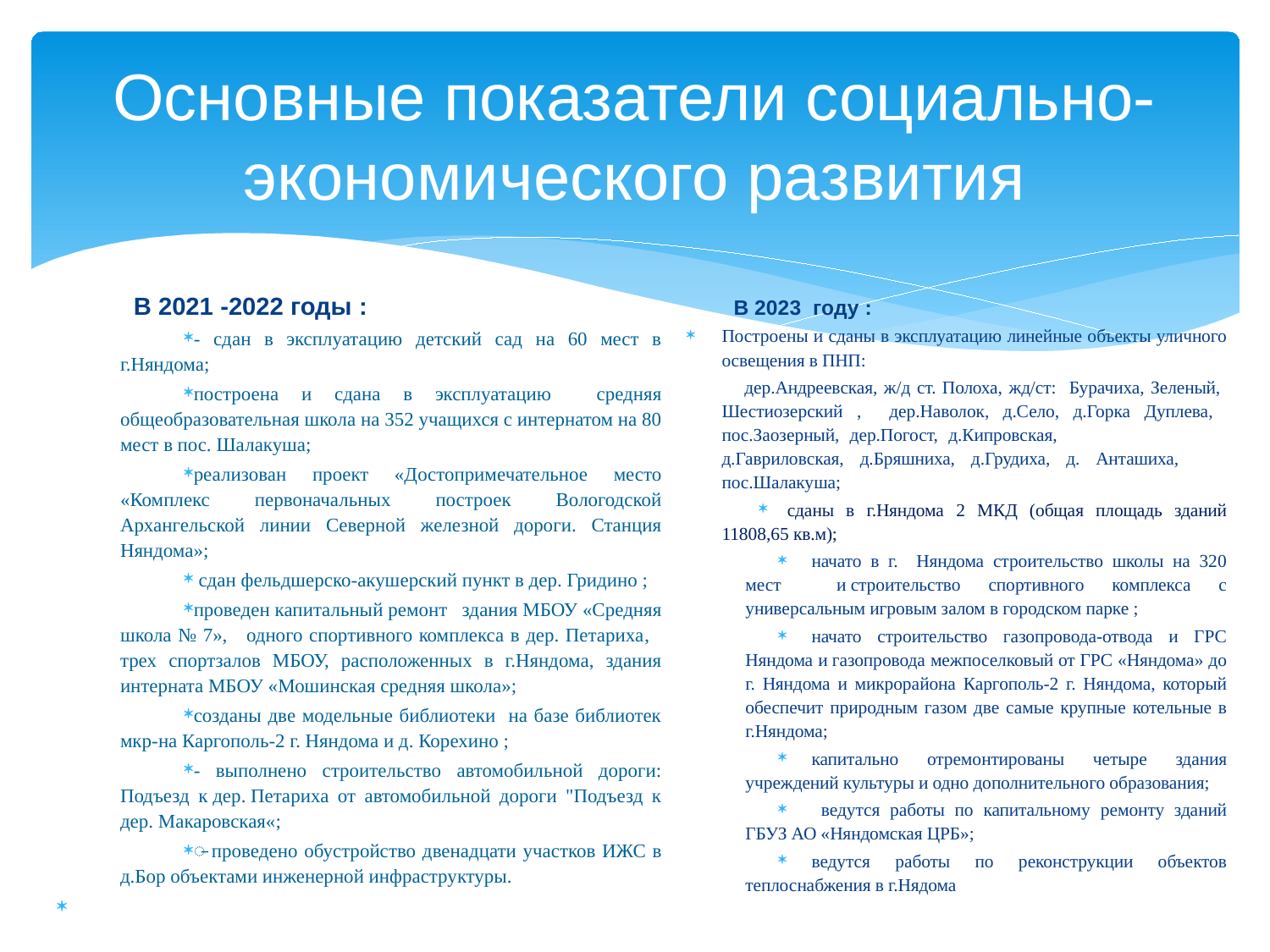

# Основные показатели социально-экономического развития
           В 2021 -2022 годы :
- сдан в эксплуатацию детский сад на 60 мест в г.Няндома;
построена и сдана в эксплуатацию  средняя общеобразовательная школа на 352 учащихся с интернатом на 80 мест в пос. Шалакуша;
реализован проект «Достопримечательное место «Комплекс первоначальных построек Вологодской Архангельской линии Северной железной дороги. Станция Няндома»;
 сдан фельдшерско-акушерский пункт в дер. Гридино ;
проведен капитальный ремонт   здания МБОУ «Средняя школа № 7»,   одного спортивного комплекса в дер. Петариха,   трех спортзалов МБОУ, расположенных в г.Няндома, здания интерната МБОУ «Мошинская средняя школа»;
созданы две модельные библиотеки  на базе библиотек мкр-на Каргополь-2 г. Няндома и д. Корехино ;
- выполнено строительство автомобильной дороги: Подъезд к дер. Петариха от автомобильной дороги "Подъезд к дер. Макаровская«;
̶ проведено обустройство двенадцати участков ИЖС в д.Бор объектами инженерной инфраструктуры.

        В 2023  году :
Построены и сданы в эксплуатацию линейные объекты уличного освещения в ПНП:
         дер.Андреевская, ж/д ст. Полоха, жд/ст:  Бурачиха, Зеленый,  Шестиозерский ,  дер.Наволок, д.Село, д.Горка Дуплева,  пос.Заозерный, дер.Погост, д.Кипровская,                 д.Гавриловская, д.Бряшниха, д.Грудиха, д. Анташиха,    пос.Шалакуша;
сданы в г.Няндома 2 МКД (общая площадь зданий 11808,65 кв.м);
начато в г.  Няндома строительство школы на 320 мест  и строительство спортивного комплекса с универсальным игровым залом в городском парке ;
начато строительство газопровода-отвода и ГРС Няндома и газопровода межпоселковый от ГРС «Няндома» до г. Няндома и микрорайона Каргополь-2 г. Няндома, который обеспечит природным газом две самые крупные котельные в г.Няндома;
капитально отремонтированы четыре здания учреждений культуры и одно дополнительного образования;
 ведутся работы по капитальному ремонту зданий ГБУЗ АО «Няндомская ЦРБ»;
ведутся работы по реконструкции объектов теплоснабжения в г.Нядома